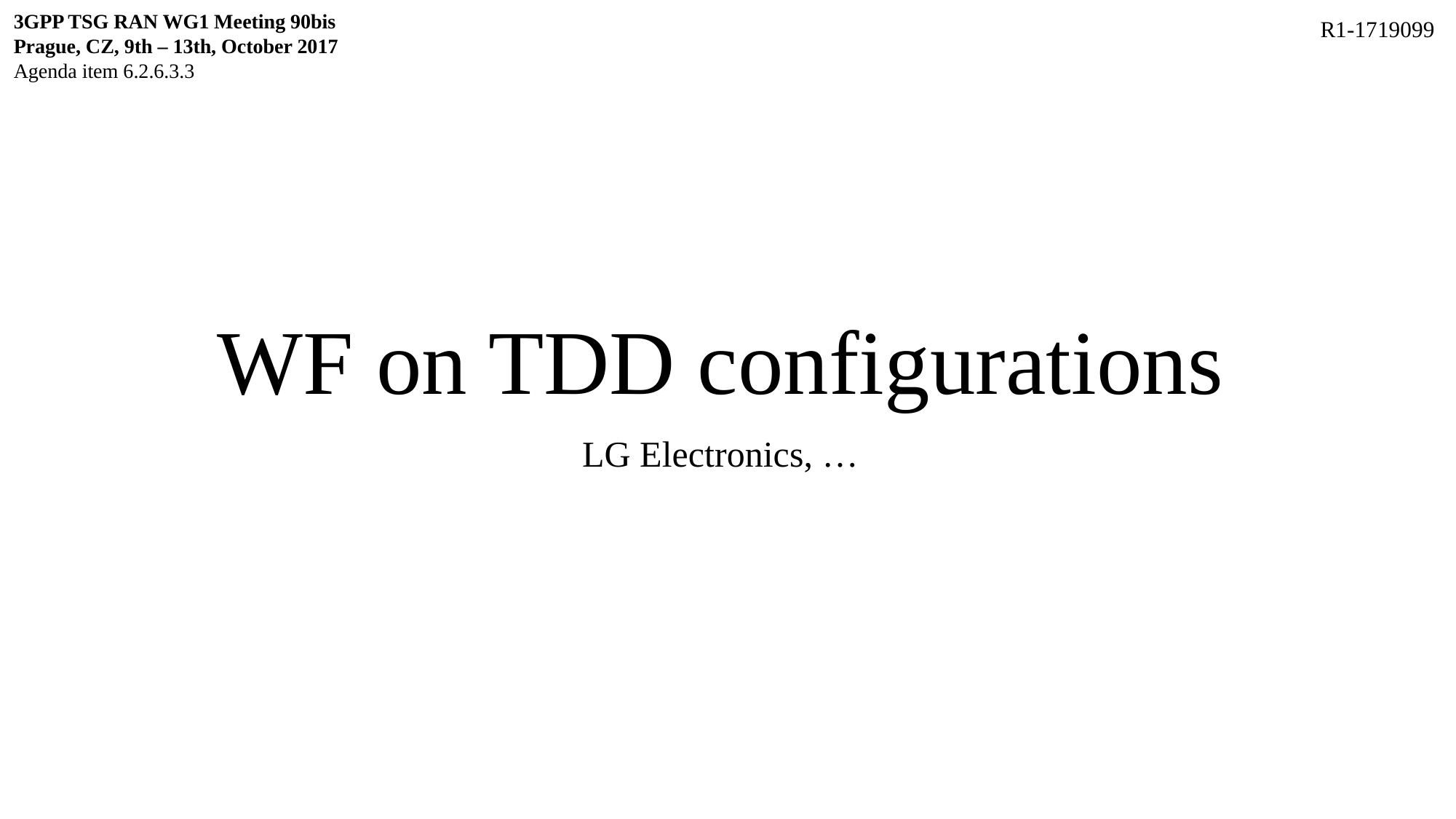

3GPP TSG RAN WG1 Meeting 90bis
Prague, CZ, 9th – 13th, October 2017
Agenda item 6.2.6.3.3
R1-1719099
# WF on TDD configurations
LG Electronics, …